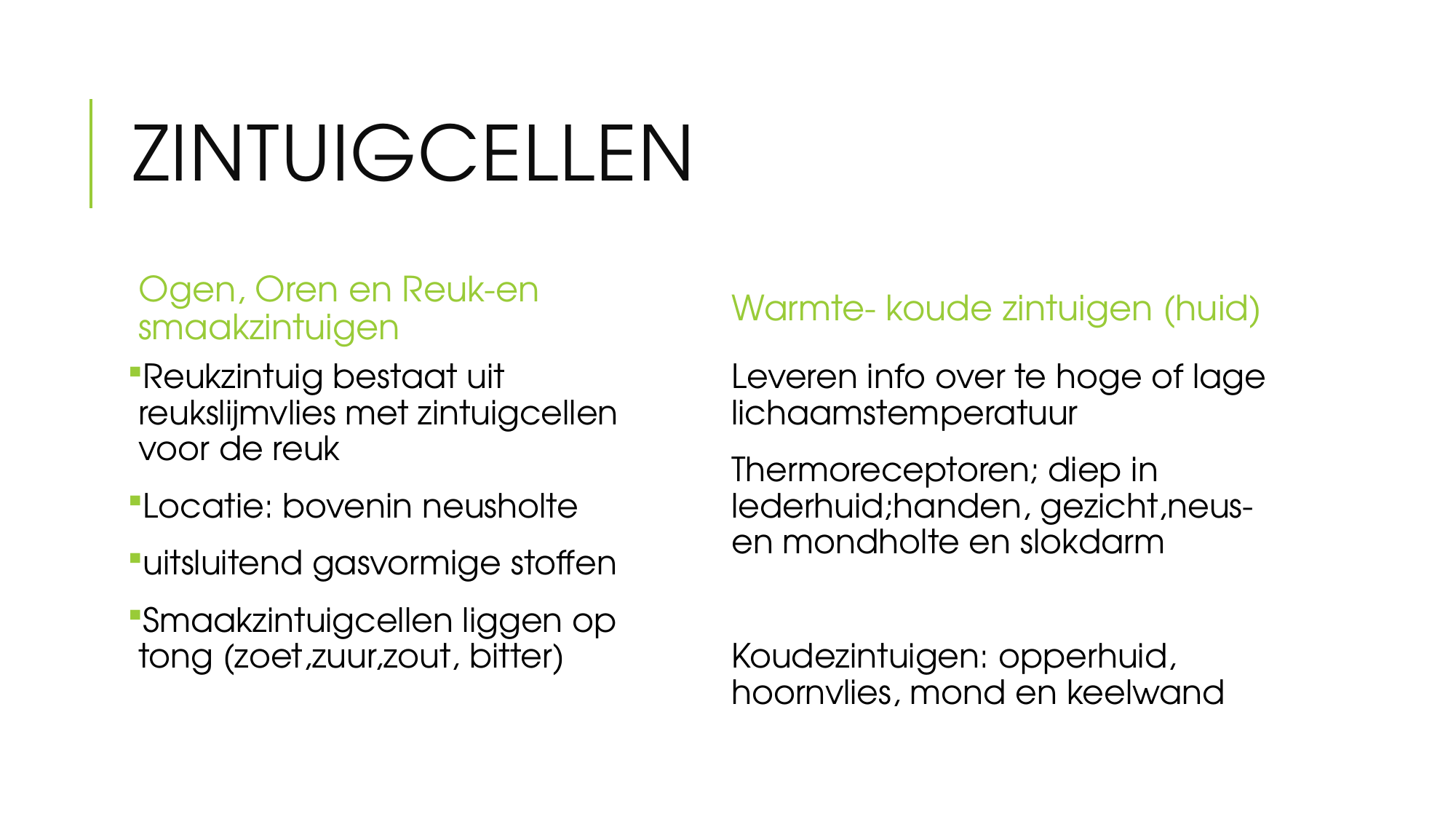

# Zintuigcellen
Ogen, Oren en Reuk-en smaakzintuigen
Warmte- koude zintuigen (huid)
Reukzintuig bestaat uit reukslijmvlies met zintuigcellen voor de reuk
Locatie: bovenin neusholte
uitsluitend gasvormige stoffen
Smaakzintuigcellen liggen op tong (zoet,zuur,zout, bitter)
Leveren info over te hoge of lage lichaamstemperatuur
Thermoreceptoren; diep in lederhuid;handen, gezicht,neus- en mondholte en slokdarm

Koudezintuigen: opperhuid, hoornvlies, mond en keelwand